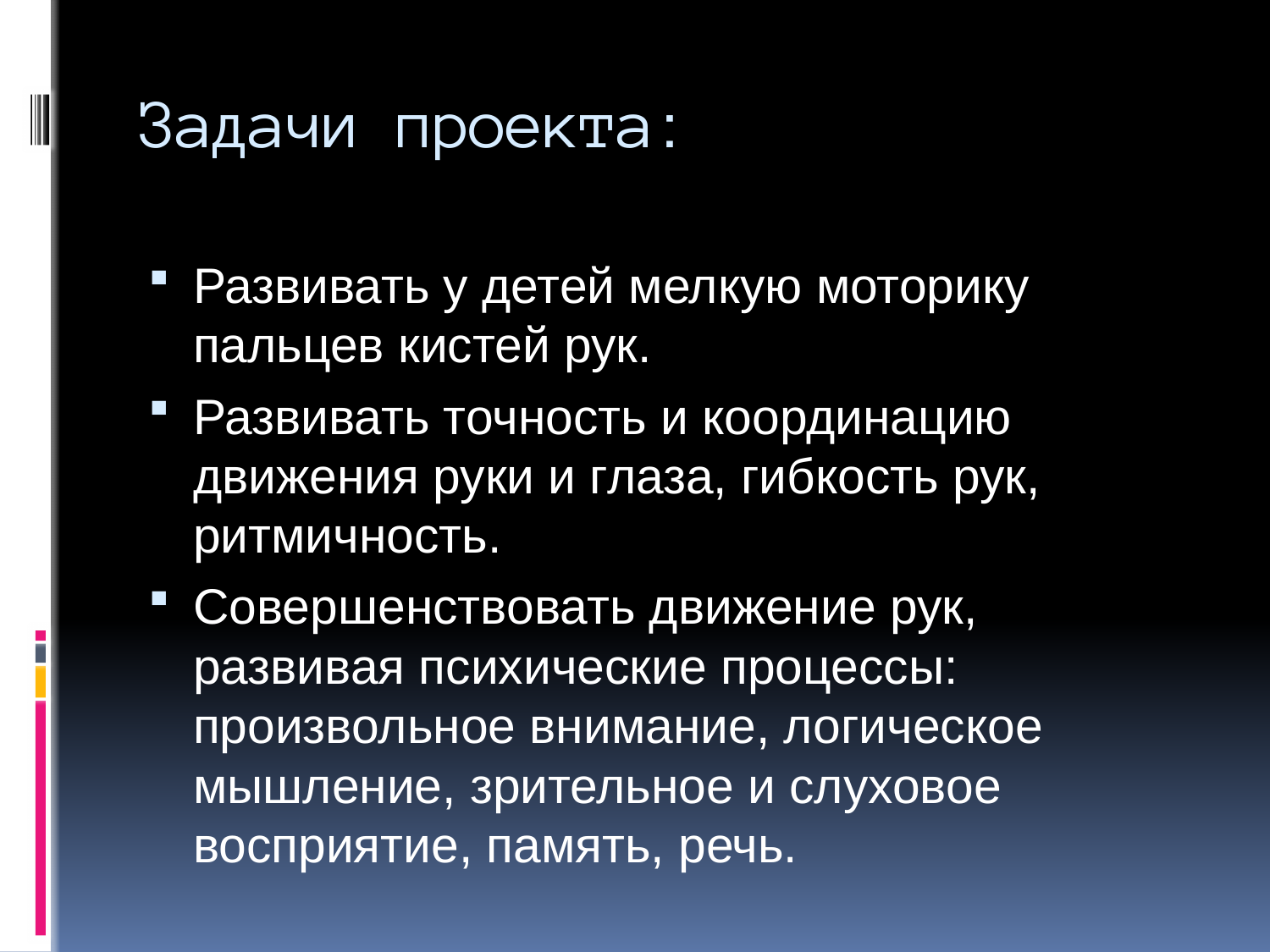

# Задачи проекта:
Развивать у детей мелкую моторику пальцев кистей рук.
Развивать точность и координацию движения руки и глаза, гибкость рук, ритмичность.
Совершенствовать движение рук, развивая психические процессы: произвольное внимание, логическое мышление, зрительное и слуховое восприятие, память, речь.